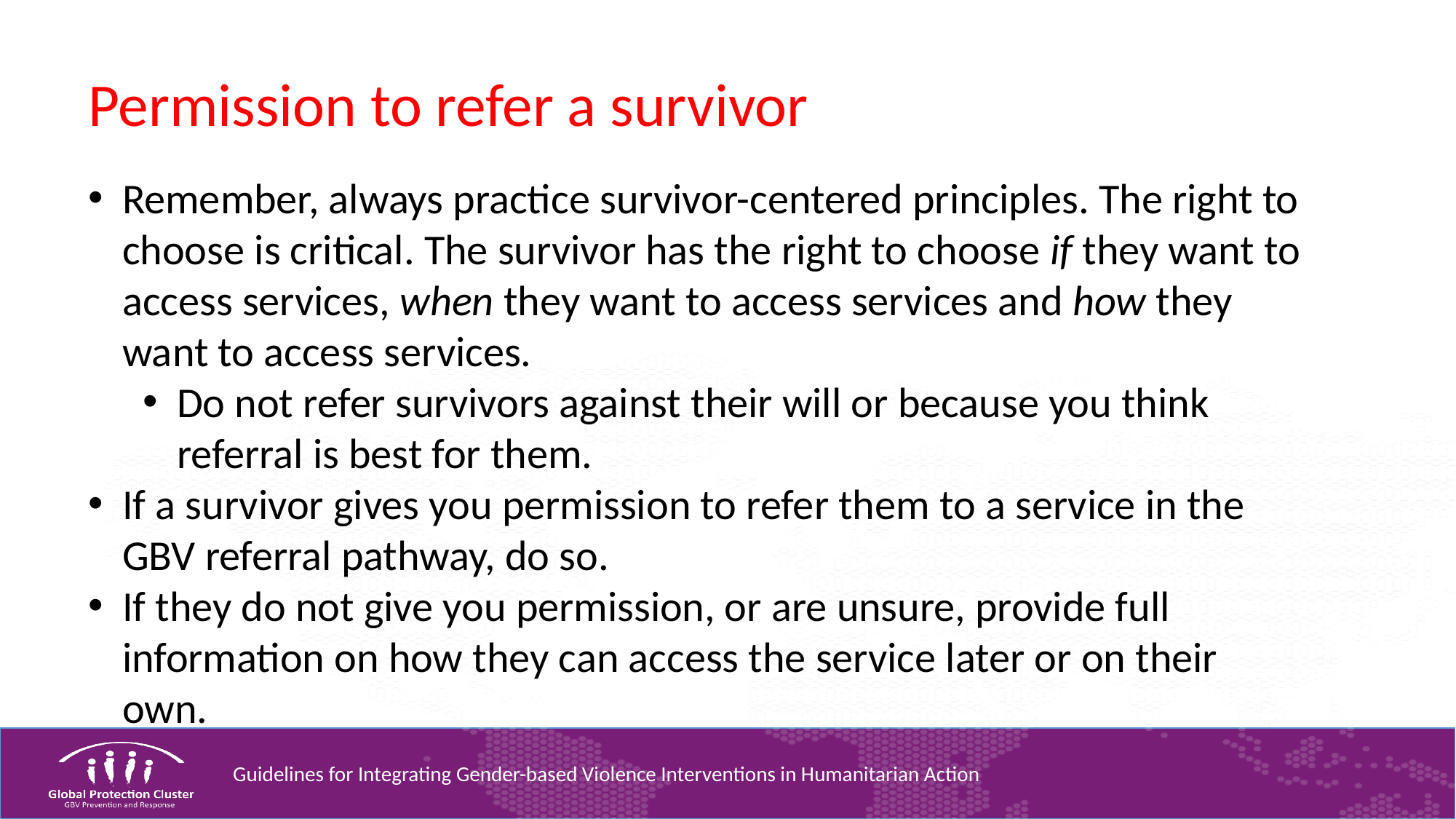

# Permission to refer a survivor
Remember, always practice survivor-centered principles. The right to choose is critical. The survivor has the right to choose if they want to access services, when they want to access services and how they want to access services.
Do not refer survivors against their will or because you think referral is best for them.
If a survivor gives you permission to refer them to a service in the GBV referral pathway, do so.
If they do not give you permission, or are unsure, provide full information on how they can access the service later or on their own.